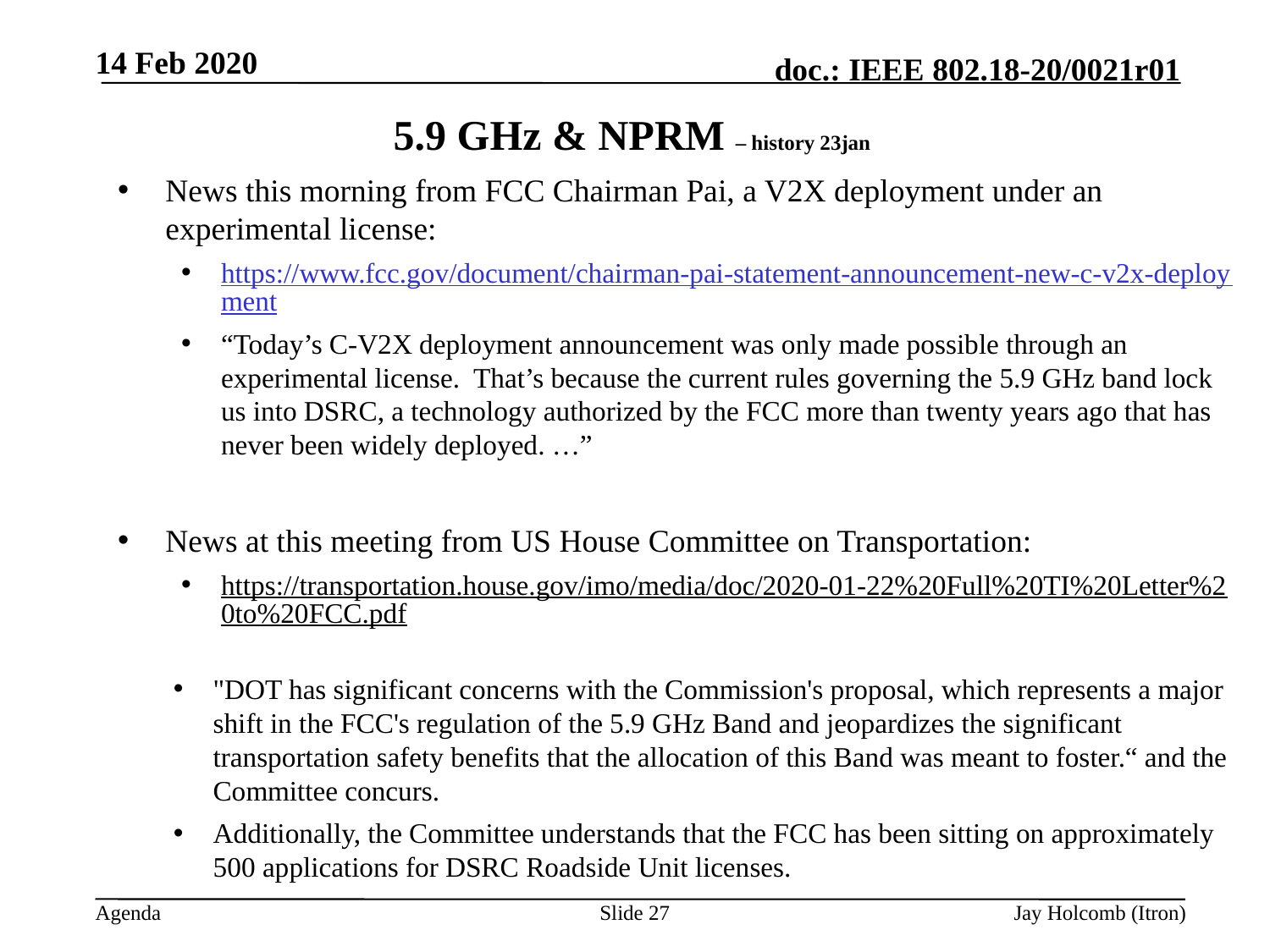

14 Feb 2020
# 5.9 GHz & NPRM – history 23jan
News this morning from FCC Chairman Pai, a V2X deployment under an experimental license:
https://www.fcc.gov/document/chairman-pai-statement-announcement-new-c-v2x-deployment
“Today’s C-V2X deployment announcement was only made possible through an experimental license.  That’s because the current rules governing the 5.9 GHz band lock us into DSRC, a technology authorized by the FCC more than twenty years ago that has never been widely deployed. …”

News at this meeting from US House Committee on Transportation:
https://transportation.house.gov/imo/media/doc/2020-01-22%20Full%20TI%20Letter%20to%20FCC.pdf
"DOT has significant concerns with the Commission's proposal, which represents a major shift in the FCC's regulation of the 5.9 GHz Band and jeopardizes the significant transportation safety benefits that the allocation of this Band was meant to foster.“ and the Committee concurs.
Additionally, the Committee understands that the FCC has been sitting on approximately 500 applications for DSRC Roadside Unit licenses.
Slide 27
Jay Holcomb (Itron)